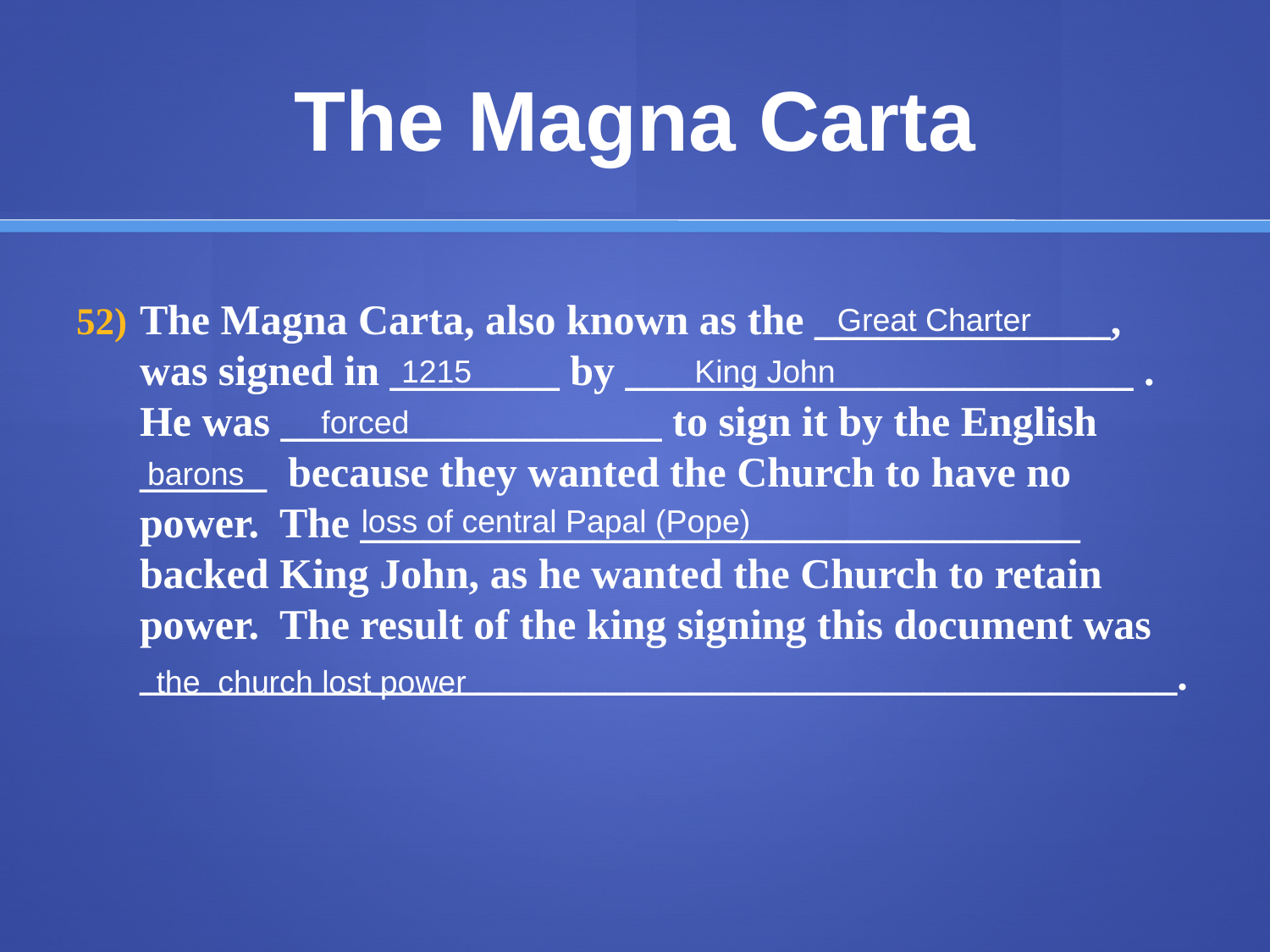

# The Magna Carta
The Magna Carta, also known as the ______________, was signed in ________ by ________________________ .  He was __________________ to sign it by the English ______  because they wanted the Church to have no power.  The __________________________________ backed King John, as he wanted the Church to retain power.  The result of the king signing this document was _________________________________________________.

Great Charter
1215
King John
forced
barons
loss of central Papal (Pope)
 the  church lost power